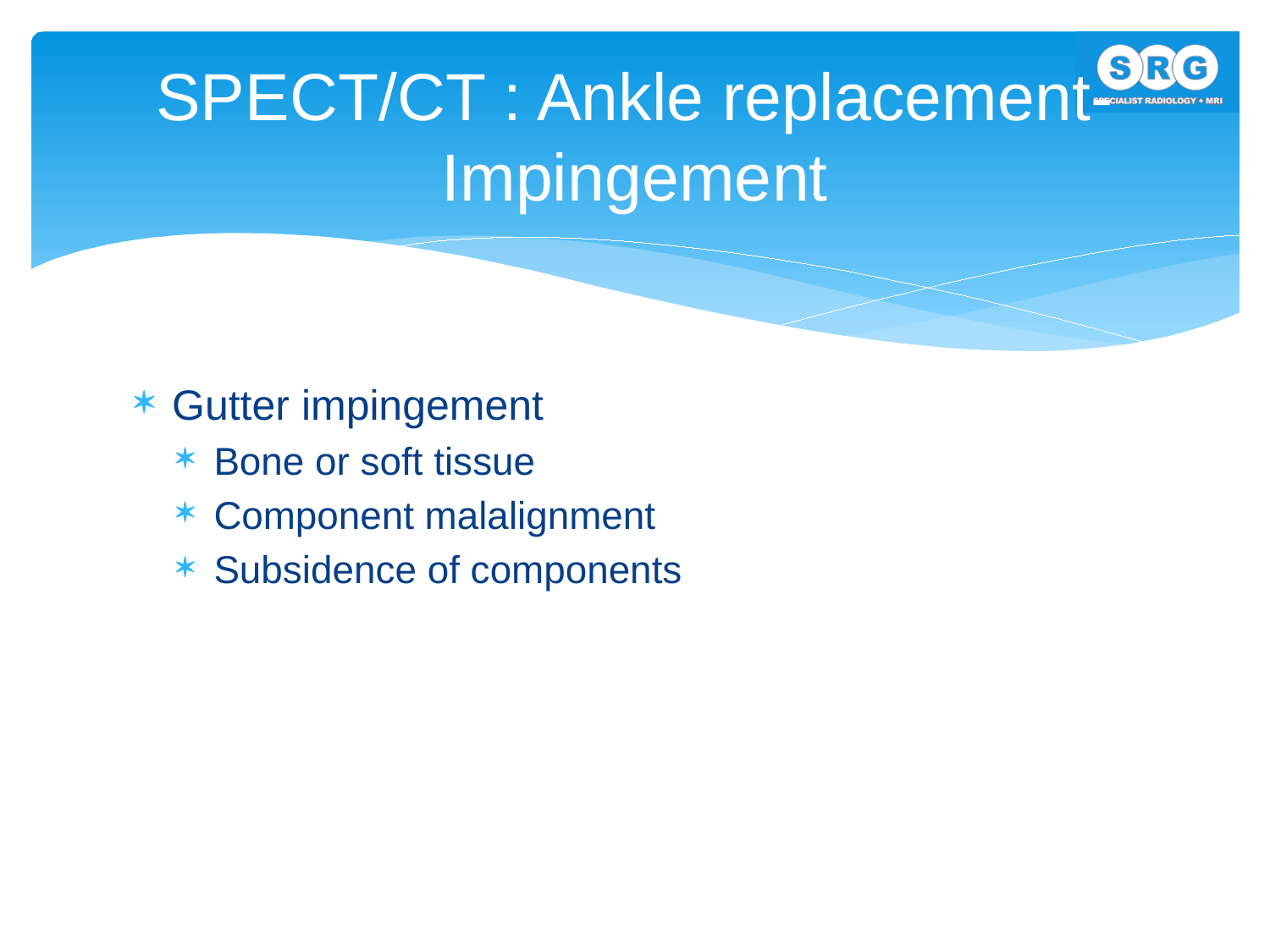

# SPECT/CT : Ankle replacement-Impingement
Gutter impingement
Bone or soft tissue
Component malalignment
Subsidence of components